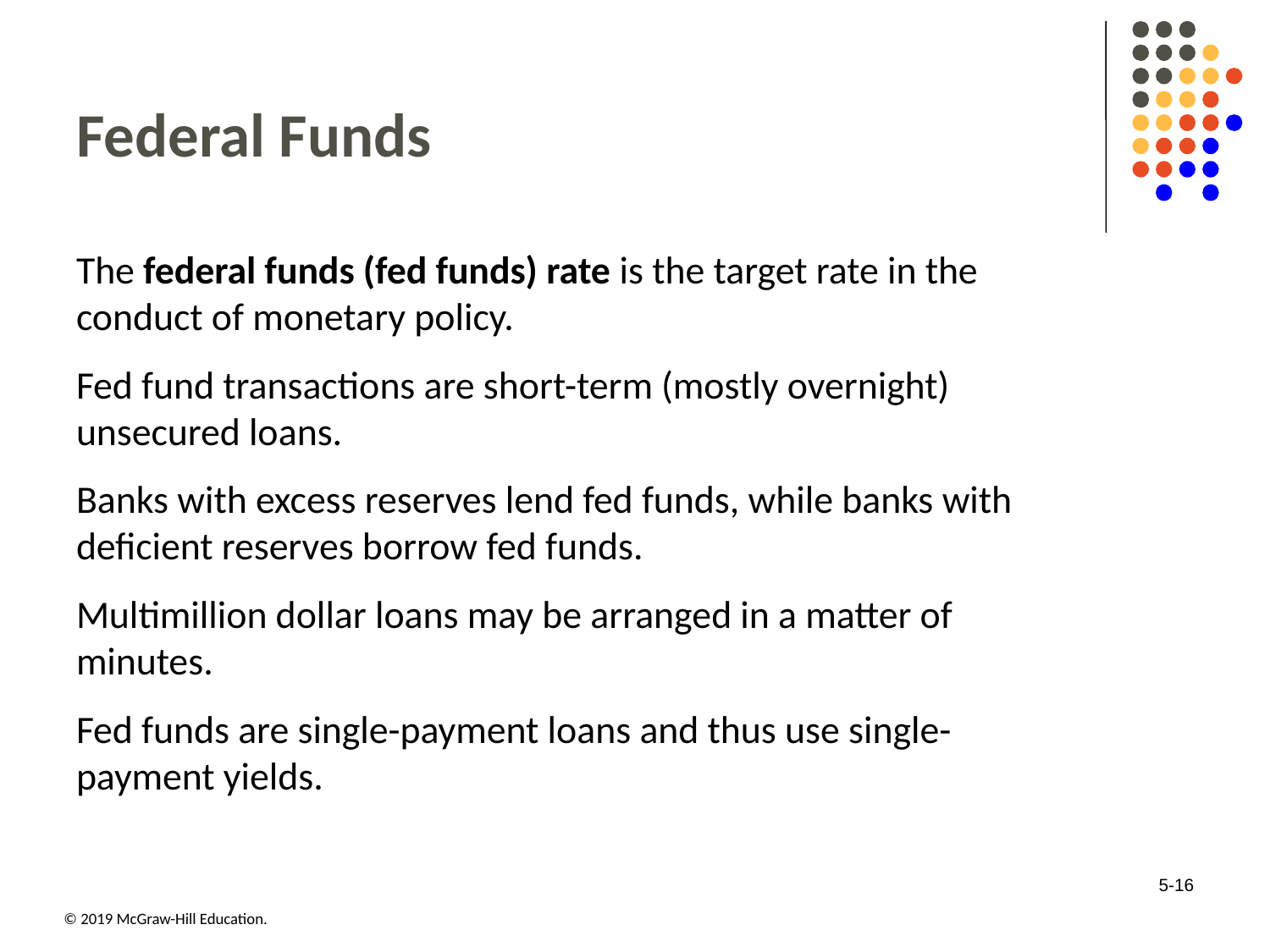

# Federal Funds
The federal funds (fed funds) rate is the target rate in the conduct of monetary policy.
Fed fund transactions are short-term (mostly overnight) unsecured loans.
Banks with excess reserves lend fed funds, while banks with deficient reserves borrow fed funds.
Multimillion dollar loans may be arranged in a matter of minutes.
Fed funds are single-payment loans and thus use single-payment yields.
5-16